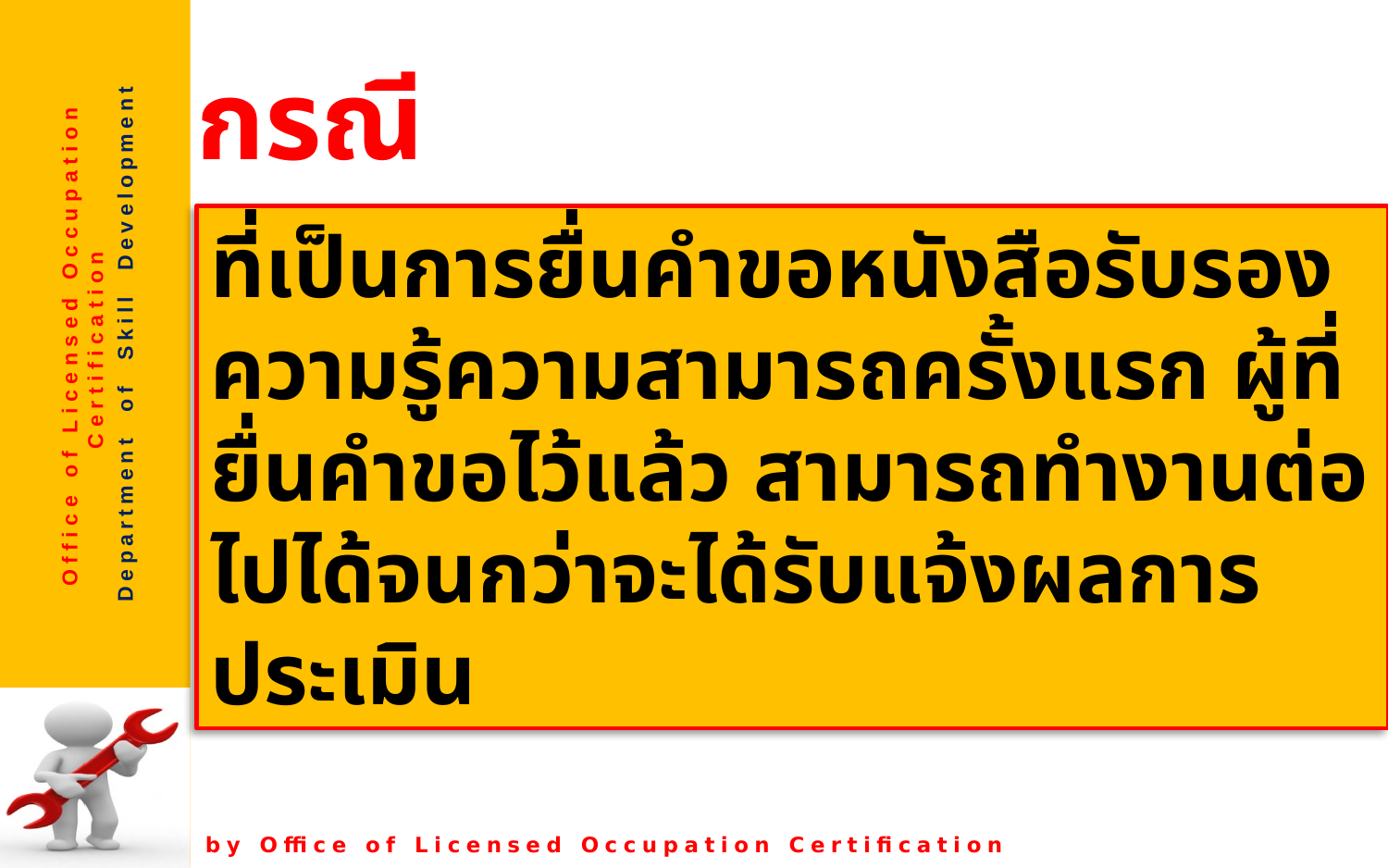

# กรณี
ที่เป็นการยื่นคำขอหนังสือรับรองความรู้ความสามารถครั้งแรก ผู้ที่ยื่นคำขอไว้แล้ว สามารถทำงานต่อไปได้จนกว่าจะได้รับแจ้งผลการประเมิน